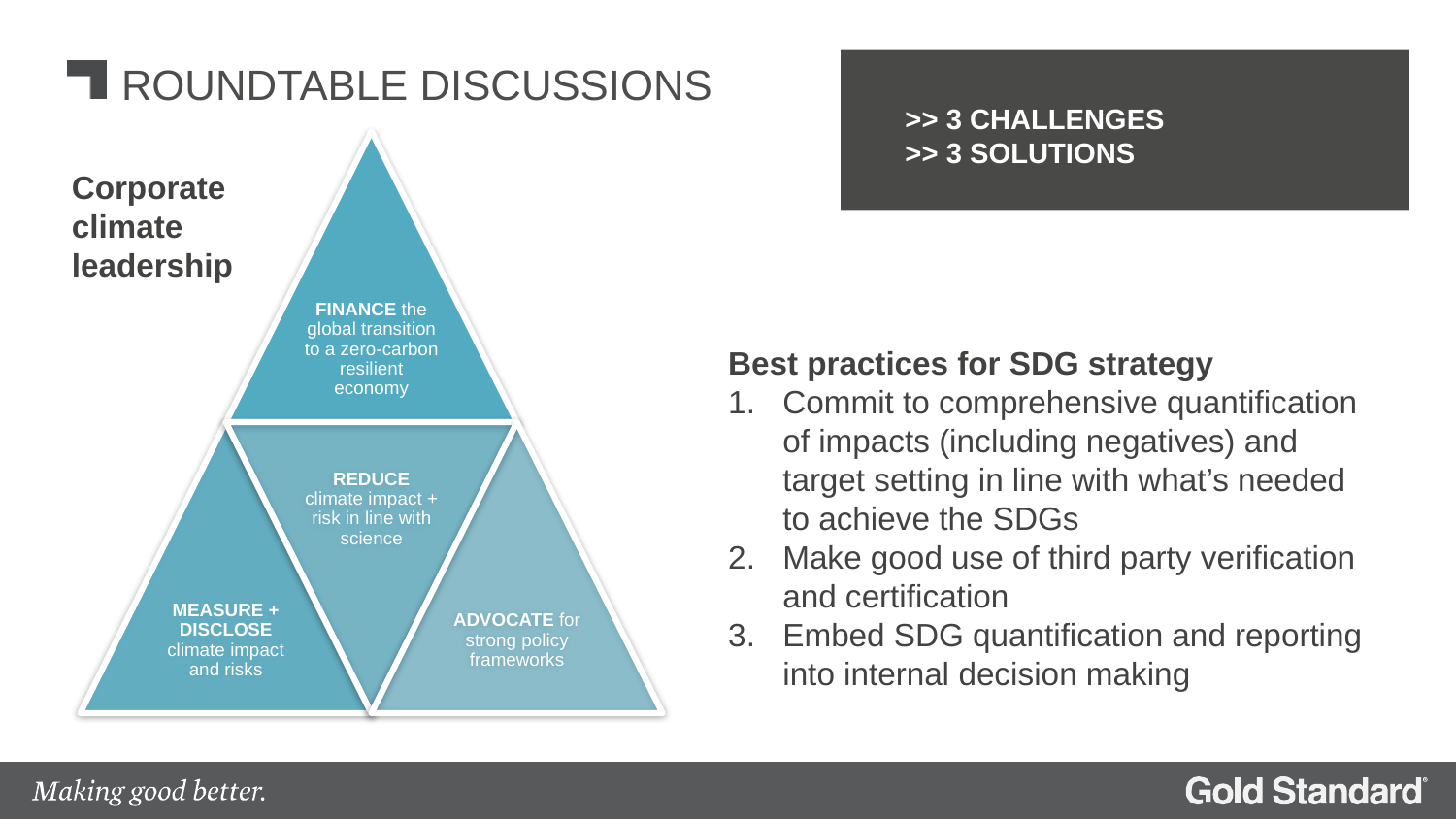

# ROUNDTABLE DISCUSSIONS

>> 3 CHALLENGES
>> 3 SOLUTIONS

FINANCE the global transition to a zero-carbon resilient economy
MEASURE + DISCLOSE climate impact and risks

REDUCE climate impact + risk in line with science
ADVOCATE for strong policy frameworks
Corporate
climate
leadership
Best practices for SDG strategy
Commit to comprehensive quantification of impacts (including negatives) and target setting in line with what’s needed to achieve the SDGs
Make good use of third party verification and certification
Embed SDG quantification and reporting into internal decision making